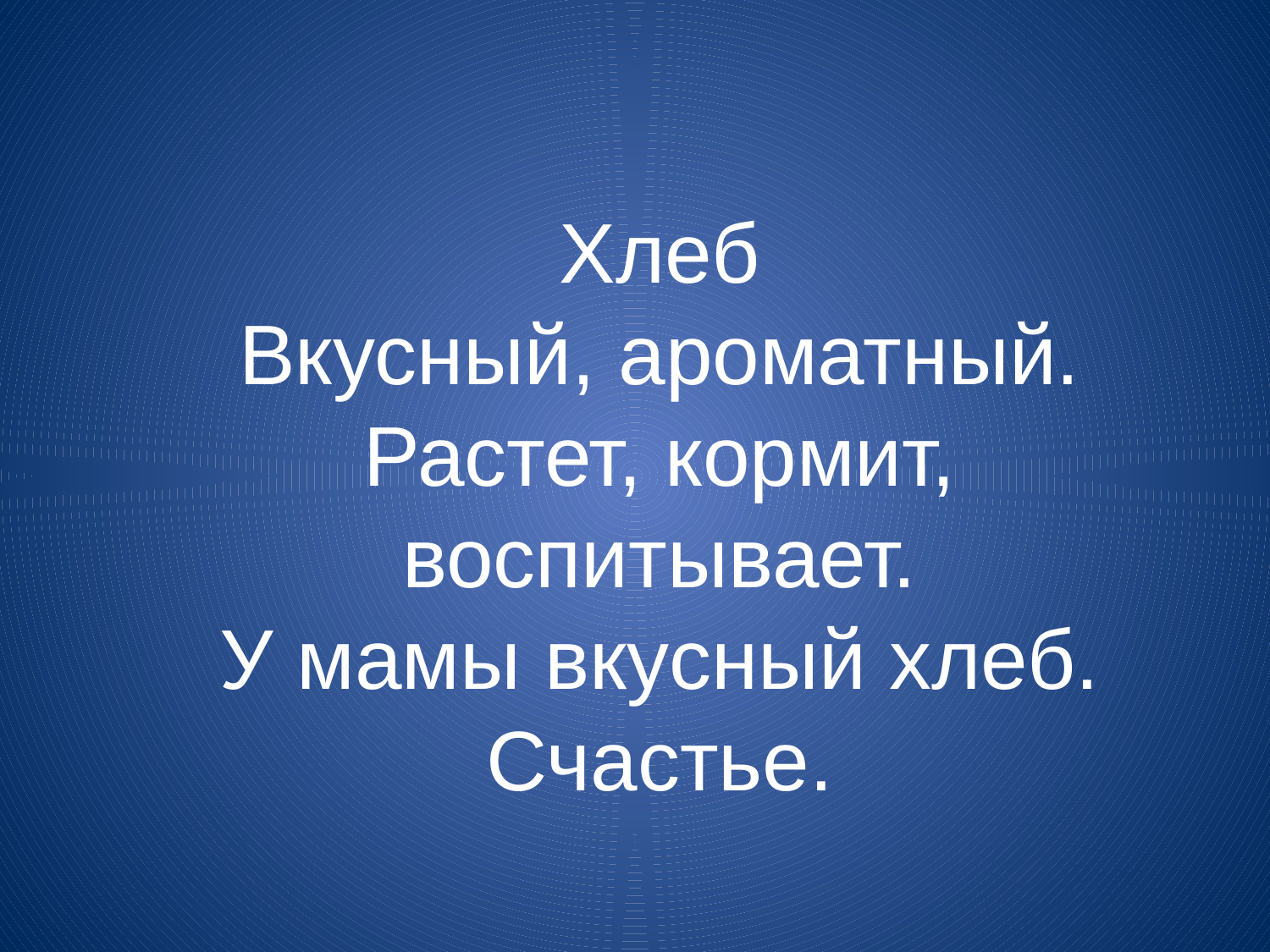

Хлеб
Вкусный, ароматный.
Растет, кормит, воспитывает.
У мамы вкусный хлеб.
Счастье.